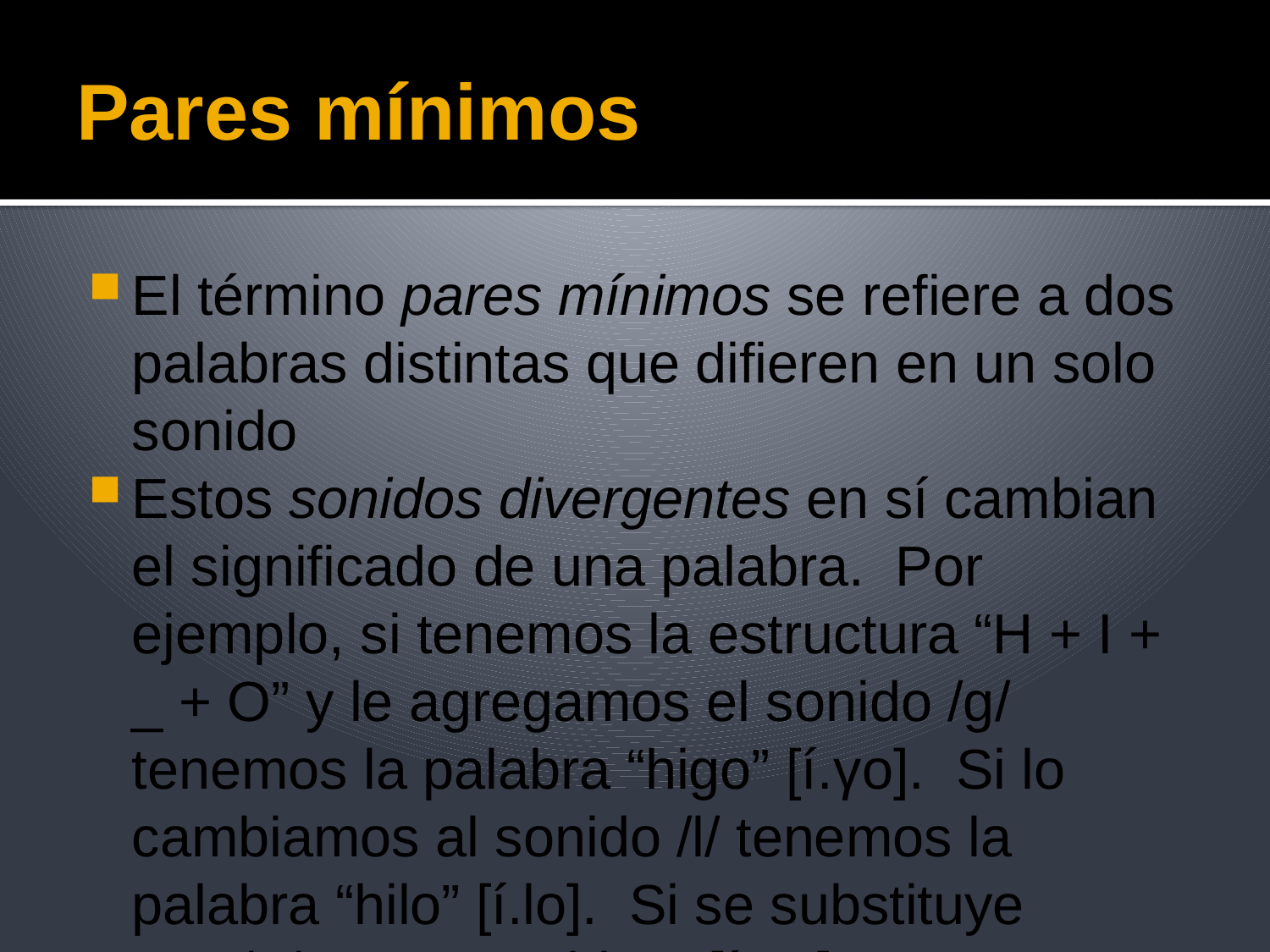

# Pares mínimos
El término pares mínimos se refiere a dos palabras distintas que difieren en un solo sonido
Estos sonidos divergentes en sí cambian el significado de una palabra.  Por ejemplo, si tenemos la estructura “H + I + _ + O” y le agregamos el sonido /g/ tenemos la palabra “higo” [í.γo].  Si lo cambiamos al sonido /l/ tenemos la palabra “hilo” [í.lo].  Si se substituye con /p/ tenemos “hipo” [í.po], etc.